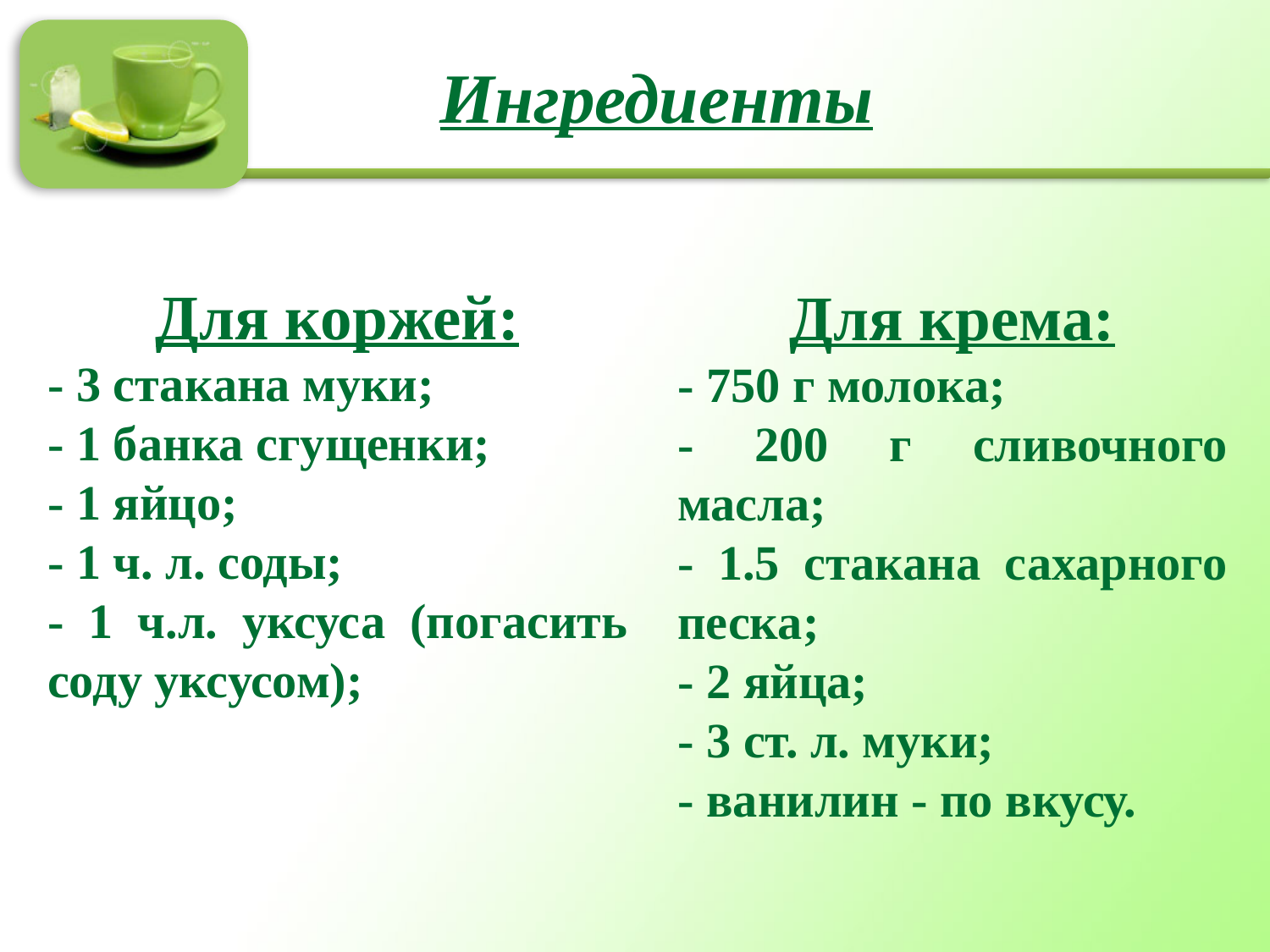

Ингредиенты
Для коржей:
- 3 стакана муки;
- 1 банка сгущенки;
- 1 яйцо;
- 1 ч. л. соды;
- 1 ч.л. уксуса (погасить соду уксусом);
Для крема:
- 750 г молока;
- 200 г сливочного масла;
- 1.5 стакана сахарного песка;
- 2 яйца;
- 3 ст. л. муки;
- ванилин - по вкусу.